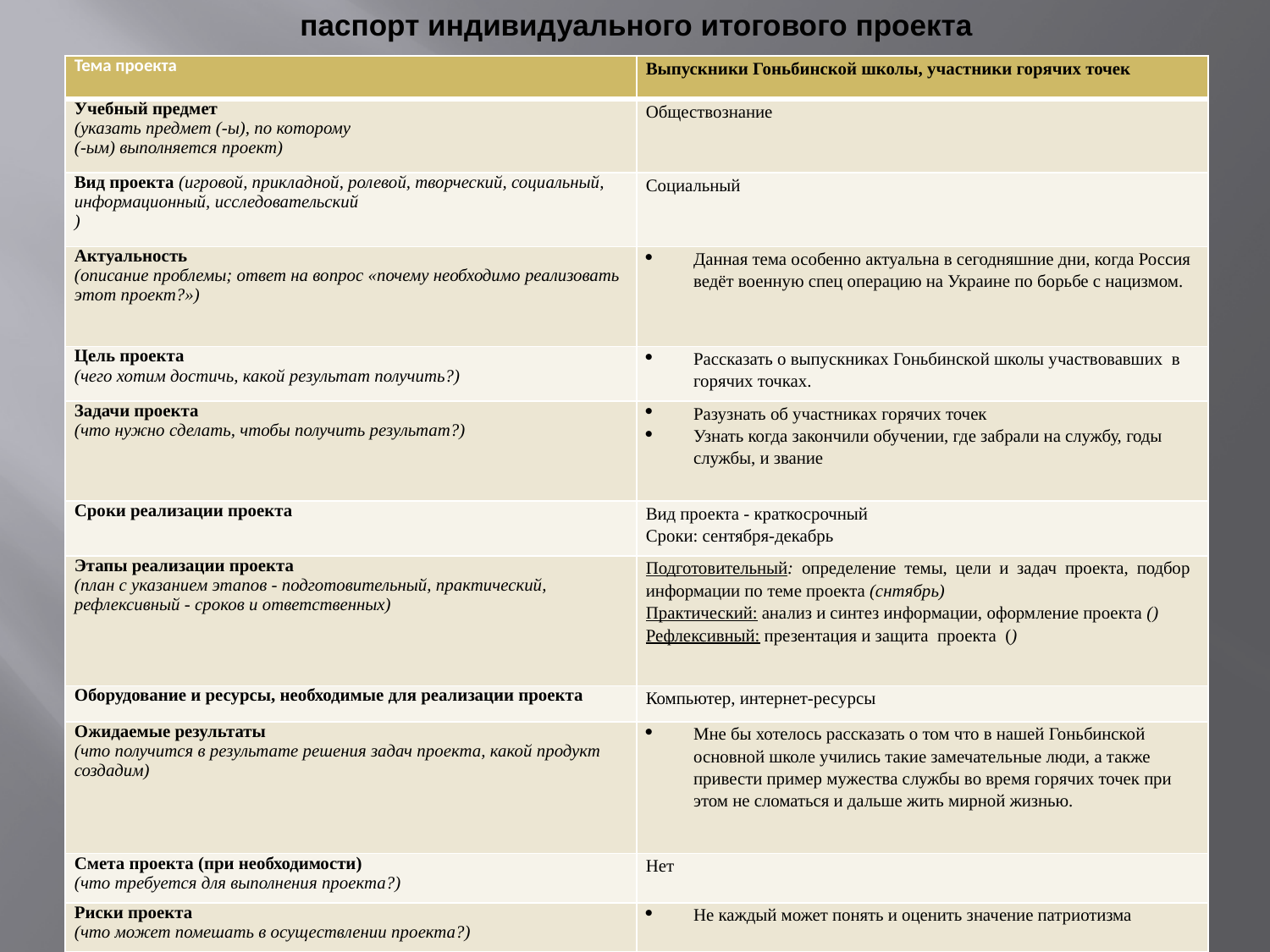

# паспорт индивидуального итогового проекта
| Тема проекта | Выпускники Гоньбинской школы, участники горячих точек |
| --- | --- |
| Учебный предмет (указать предмет (-ы), по которому (-ым) выполняется проект) | Обществознание |
| Вид проекта (игровой, прикладной, ролевой, творческий, социальный, информационный, исследовательский ) | Социальный |
| Актуальность (описание проблемы; ответ на вопрос «почему необходимо реализовать этот проект?») | Данная тема особенно актуальна в сегодняшние дни, когда Россия ведёт военную спец операцию на Украине по борьбе с нацизмом. |
| Цель проекта (чего хотим достичь, какой результат получить?) | Рассказать о выпускниках Гоньбинской школы участвовавших в горячих точках. |
| Задачи проекта (что нужно сделать, чтобы получить результат?) | Разузнать об участниках горячих точек Узнать когда закончили обучении, где забрали на службу, годы службы, и звание |
| Сроки реализации проекта | Вид проекта - краткосрочный Сроки: сентября-декабрь |
| Этапы реализации проекта (план с указанием этапов - подготовительный, практический, рефлексивный - сроков и ответственных) | Подготовительный: определение темы, цели и задач проекта, подбор информации по теме проекта (снтябрь) Практический: анализ и синтез информации, оформление проекта () Рефлексивный: презентация и защита проекта () |
| Оборудование и ресурсы, необходимые для реализации проекта | Компьютер, интернет-ресурсы |
| Ожидаемые результаты (что получится в результате решения задач проекта, какой продукт создадим) | Мне бы хотелось рассказать о том что в нашей Гоньбинской основной школе учились такие замечательные люди, а также привести пример мужества службы во время горячих точек при этом не сломаться и дальше жить мирной жизнью. |
| Смета проекта (при необходимости) (что требуется для выполнения проекта?) | Нет |
| Риски проекта (что может помешать в осуществлении проекта?) | Не каждый может понять и оценить значение патриотизма |